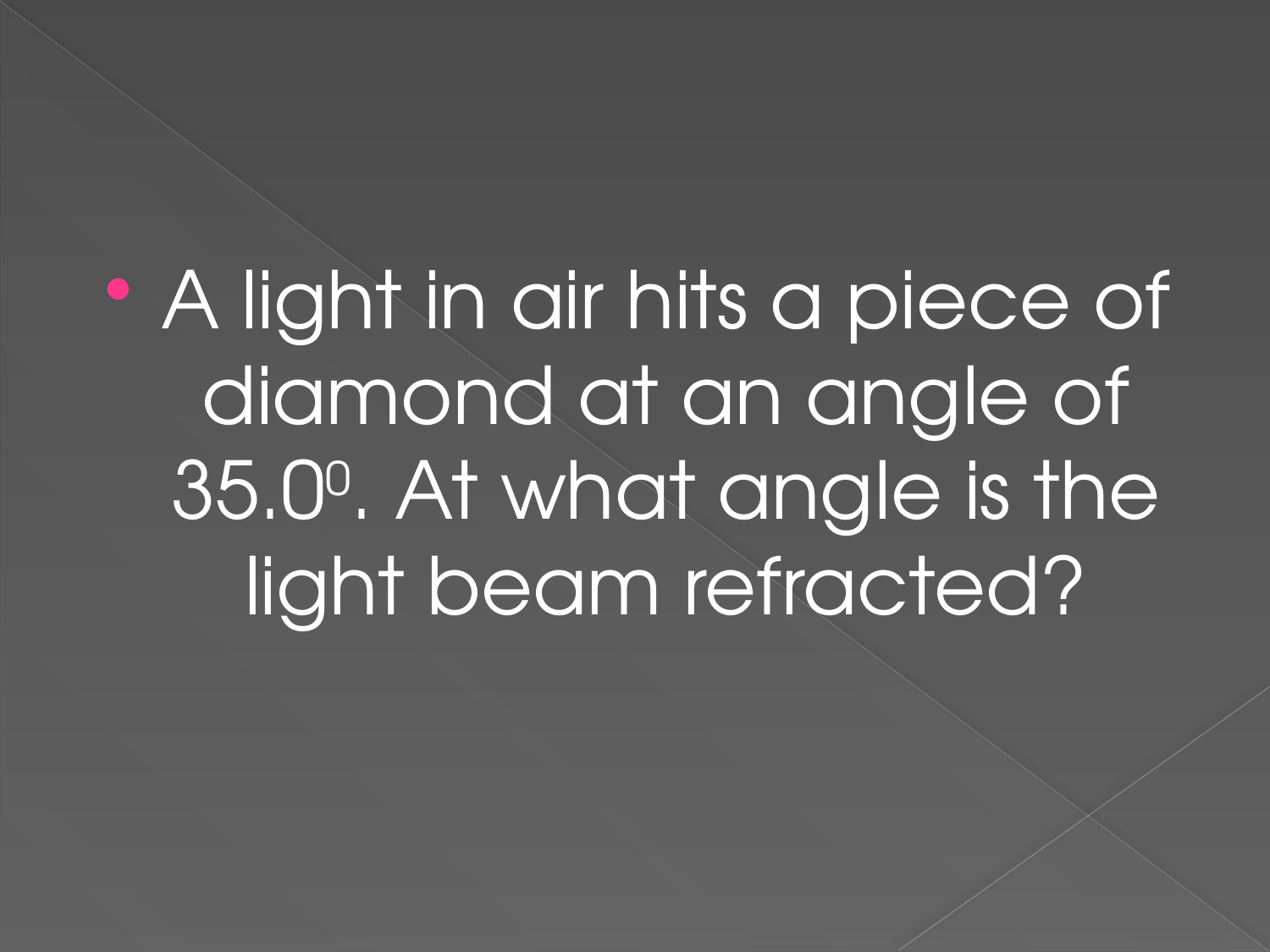

A light in air hits a piece of diamond at an angle of 35.00. At what angle is the light beam refracted?